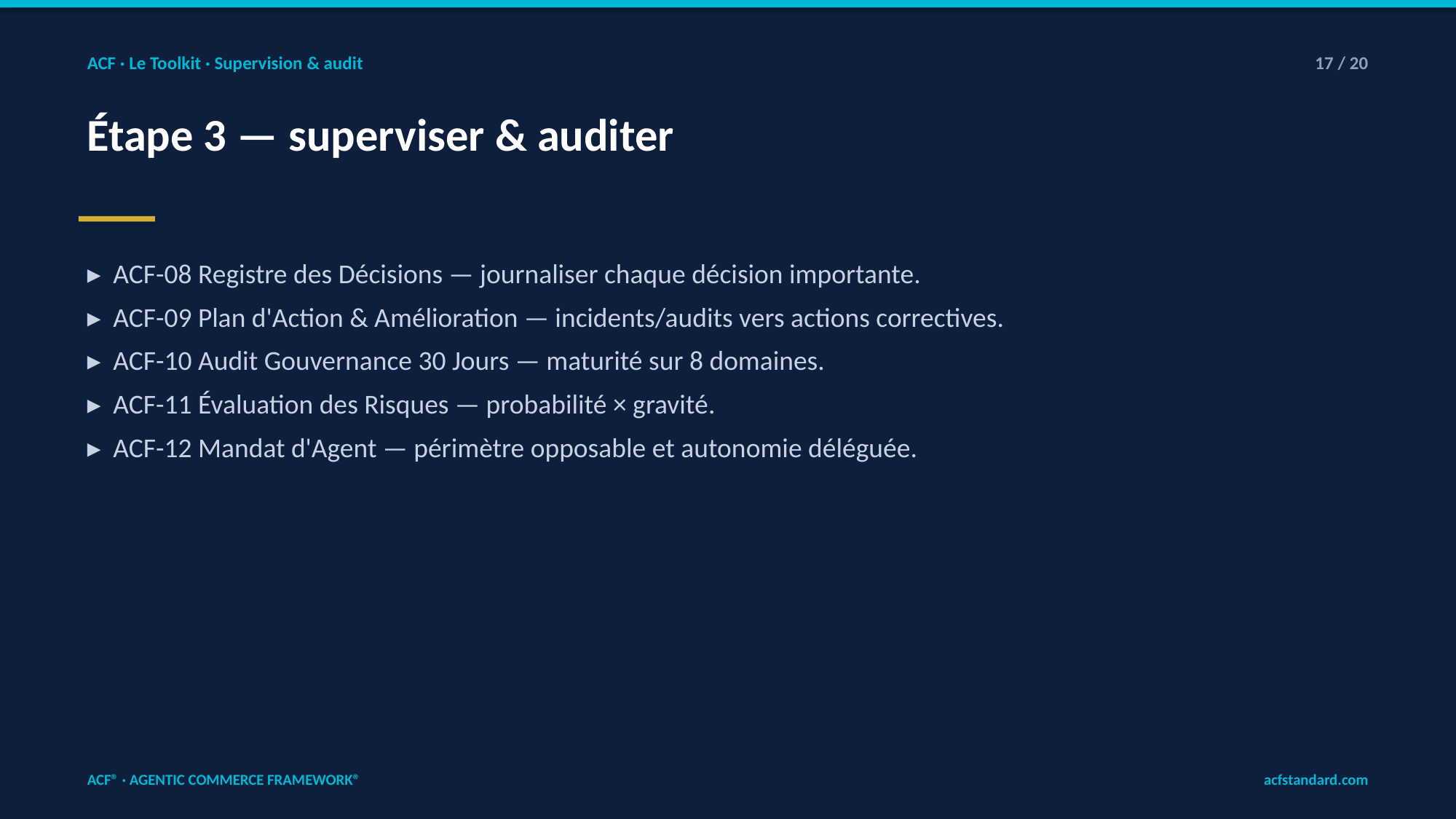

ACF · Le Toolkit · Supervision & audit
17 / 20
Étape 3 — superviser & auditer

▸  ACF-08 Registre des Décisions — journaliser chaque décision importante.
▸  ACF-09 Plan d'Action & Amélioration — incidents/audits vers actions correctives.
▸  ACF-10 Audit Gouvernance 30 Jours — maturité sur 8 domaines.
▸  ACF-11 Évaluation des Risques — probabilité × gravité.
▸  ACF-12 Mandat d'Agent — périmètre opposable et autonomie déléguée.
ACF® · AGENTIC COMMERCE FRAMEWORK®
acfstandard.com